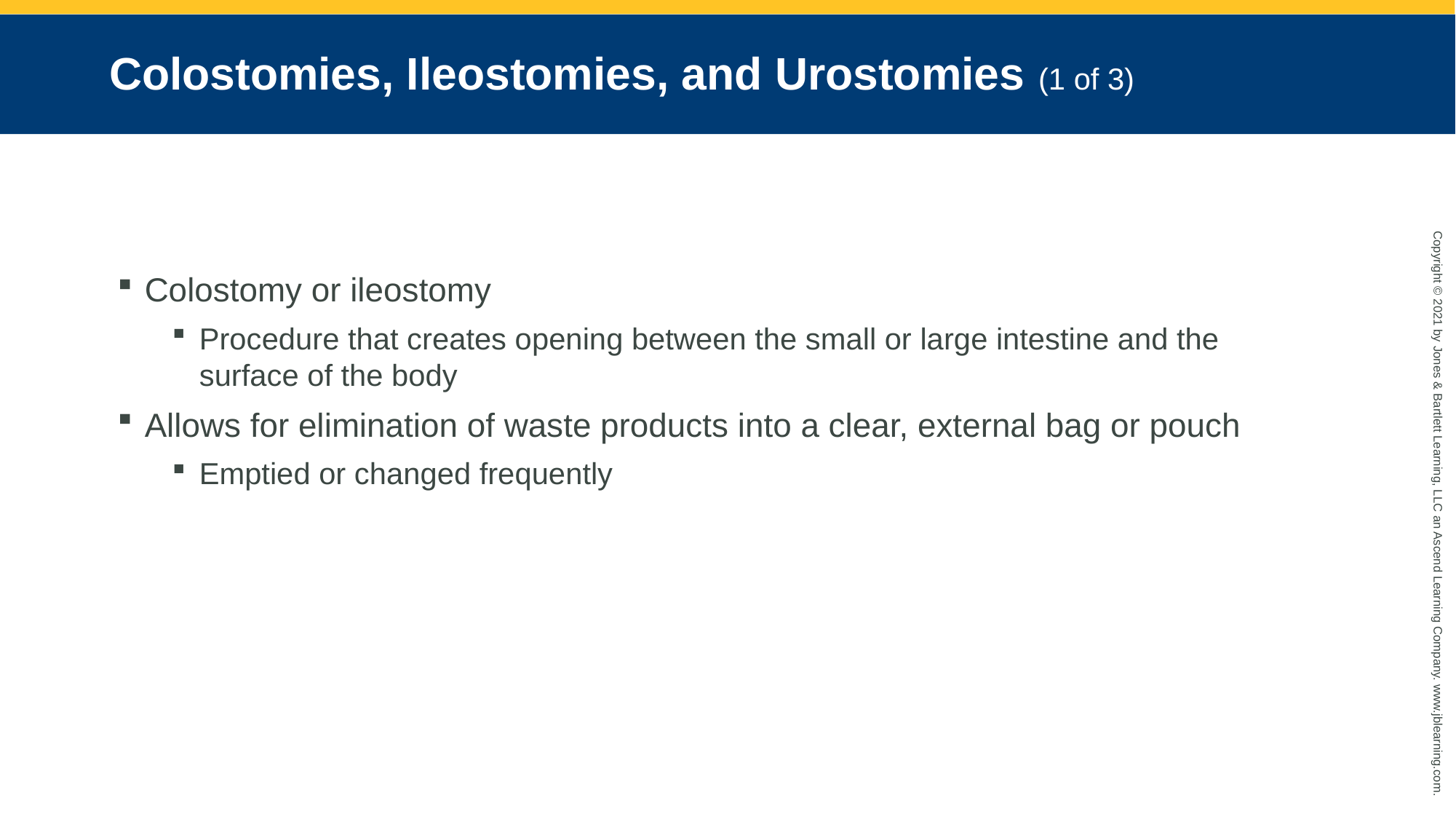

# Colostomies, Ileostomies, and Urostomies (1 of 3)
Colostomy or ileostomy
Procedure that creates opening between the small or large intestine and the surface of the body
Allows for elimination of waste products into a clear, external bag or pouch
Emptied or changed frequently